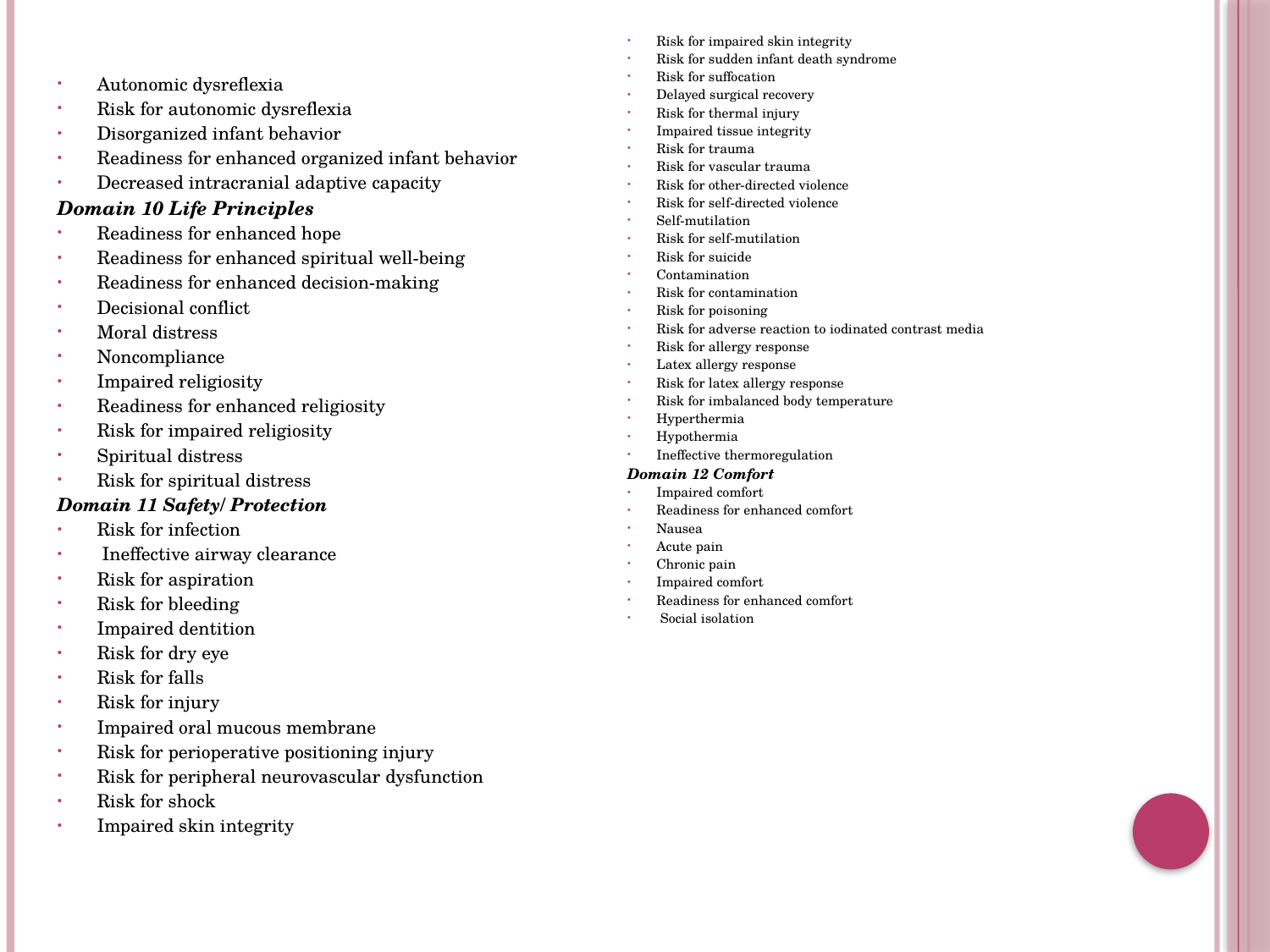

Risk for impaired skin integrity
Risk for sudden infant death syndrome
Risk for suffocation
Delayed surgical recovery
Risk for thermal injury
Impaired tissue integrity
Risk for trauma
Risk for vascular trauma
Risk for other-directed violence
Risk for self-directed violence
Self-mutilation
Risk for self-mutilation
Risk for suicide
Contamination
Risk for contamination
Risk for poisoning
Risk for adverse reaction to iodinated contrast media
Risk for allergy response
Latex allergy response
Risk for latex allergy response
Risk for imbalanced body temperature
Hyperthermia
Hypothermia
Ineffective thermoregulation
Domain 12 Comfort
Impaired comfort
Readiness for enhanced comfort
Nausea
Acute pain
Chronic pain
Impaired comfort
Readiness for enhanced comfort
 Social isolation

Autonomic dysreflexia
Risk for autonomic dysreflexia
Disorganized infant behavior
Readiness for enhanced organized infant behavior
Decreased intracranial adaptive capacity
Domain 10 Life Principles
Readiness for enhanced hope
Readiness for enhanced spiritual well-being
Readiness for enhanced decision-making
Decisional conflict
Moral distress
Noncompliance
Impaired religiosity
Readiness for enhanced religiosity
Risk for impaired religiosity
Spiritual distress
Risk for spiritual distress
Domain 11 Safety/ Protection
Risk for infection
 Ineffective airway clearance
Risk for aspiration
Risk for bleeding
Impaired dentition
Risk for dry eye
Risk for falls
Risk for injury
Impaired oral mucous membrane
Risk for perioperative positioning injury
Risk for peripheral neurovascular dysfunction
Risk for shock
Impaired skin integrity